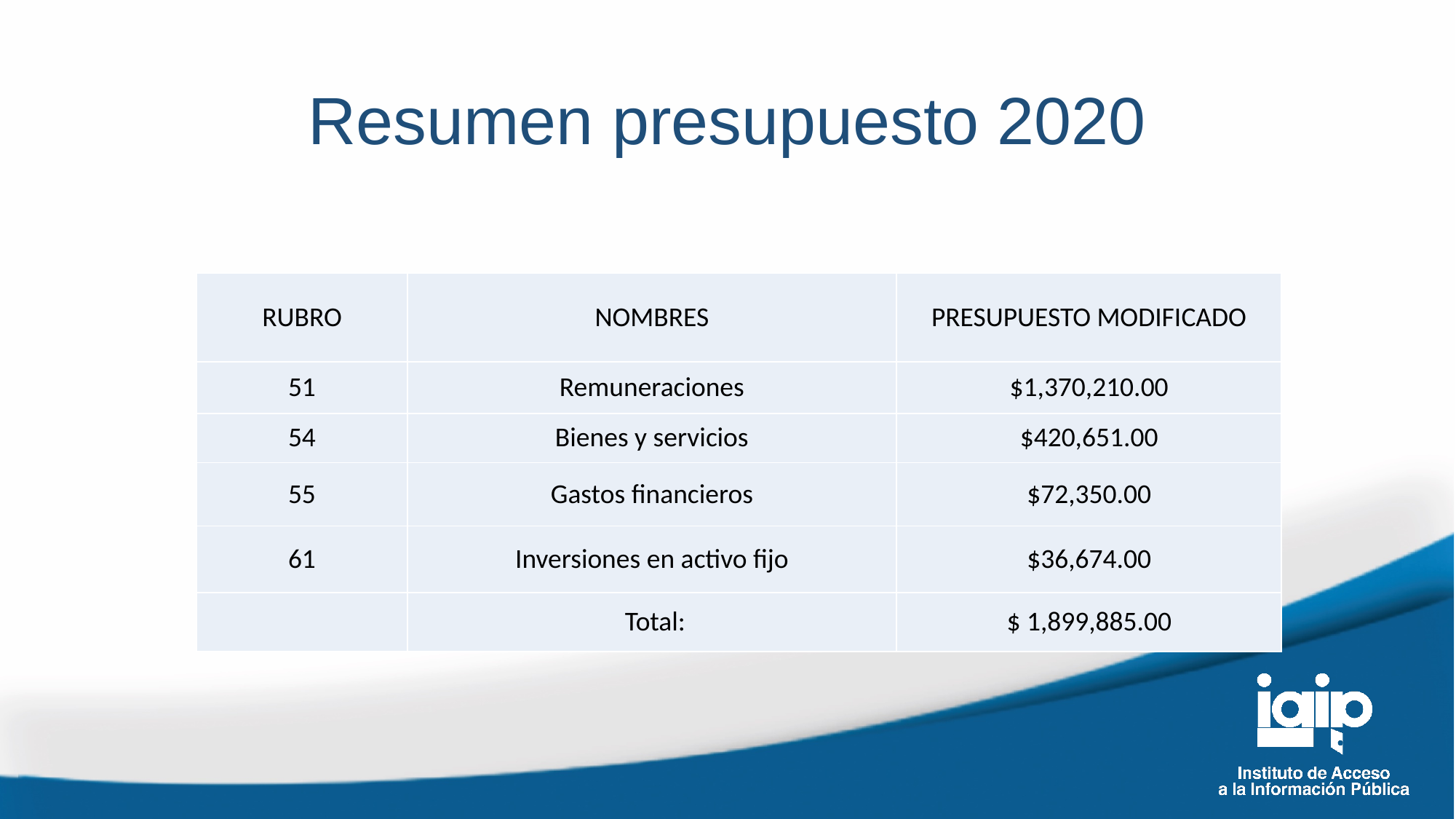

# Resumen presupuesto 2020
| RUBRO | NOMBRES | PRESUPUESTO MODIFICADO |
| --- | --- | --- |
| 51 | Remuneraciones | $1,370,210.00 |
| 54 | Bienes y servicios | $420,651.00 |
| 55 | Gastos financieros | $72,350.00 |
| 61 | Inversiones en activo fijo | $36,674.00 |
|  | Total: | $ 1,899,885.00 |